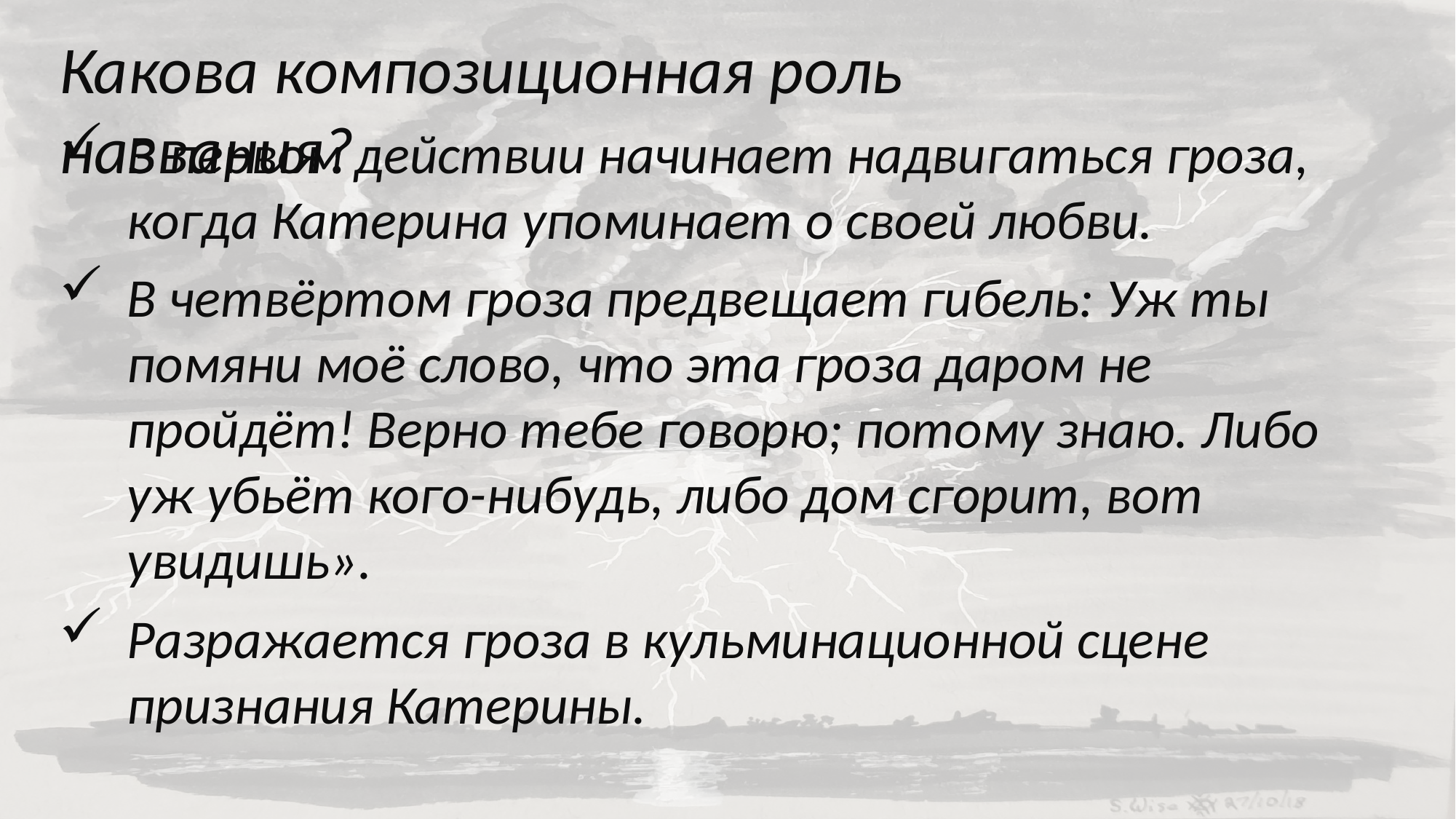

Какова композиционная роль названия?
В первом действии начинает надвигаться гроза, когда Катерина упоминает о своей любви.
В четвёртом гроза предвещает гибель: Уж ты помяни моё слово, что эта гроза даром не пройдёт! Верно тебе говорю; потому знаю. Либо уж убьёт кого-нибудь, либо дом сгорит, вот увидишь».
Разражается гроза в кульминационной сцене признания Катерины.